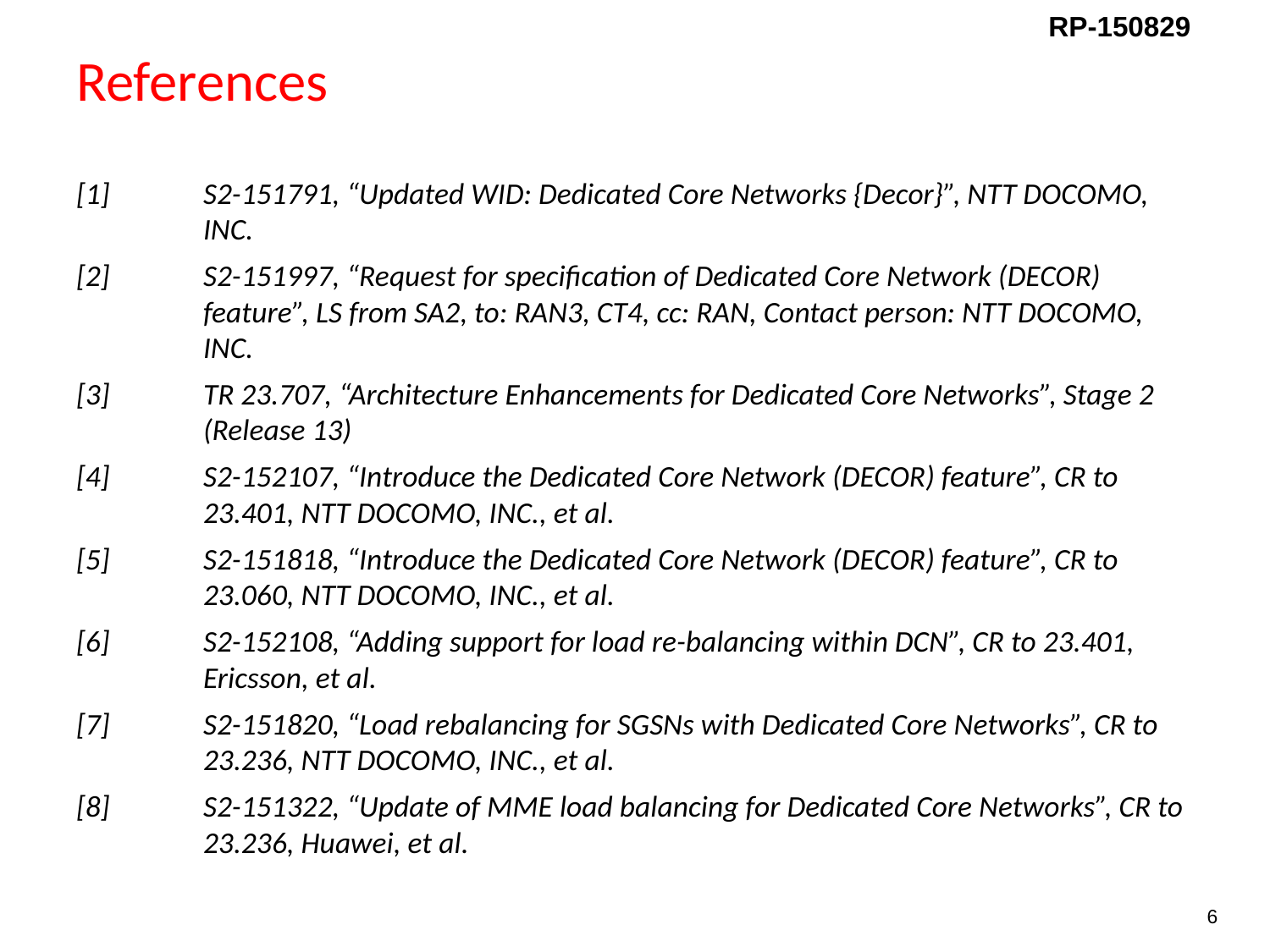

References
[1] 	S2-151791, “Updated WID: Dedicated Core Networks {Decor}”, NTT DOCOMO, 	INC.
[2] 	S2-151997, “Request for specification of Dedicated Core Network (DECOR) 	feature”, LS from SA2, to: RAN3, CT4, cc: RAN, Contact person: NTT DOCOMO, 	INC.
[3]	TR 23.707, “Architecture Enhancements for Dedicated Core Networks”, Stage 2 	(Release 13)
[4]	S2-152107, “Introduce the Dedicated Core Network (DECOR) feature”, CR to 	23.401, NTT DOCOMO, INC., et al.
[5]	S2-151818, “Introduce the Dedicated Core Network (DECOR) feature”, CR to 	23.060, NTT DOCOMO, INC., et al.
[6]	S2-152108, “Adding support for load re-balancing within DCN”, CR to 23.401, 	Ericsson, et al.
[7]	S2-151820, “Load rebalancing for SGSNs with Dedicated Core Networks”, CR to 	23.236, NTT DOCOMO, INC., et al.
[8]	S2-151322, “Update of MME load balancing for Dedicated Core Networks”, CR to 	23.236, Huawei, et al.